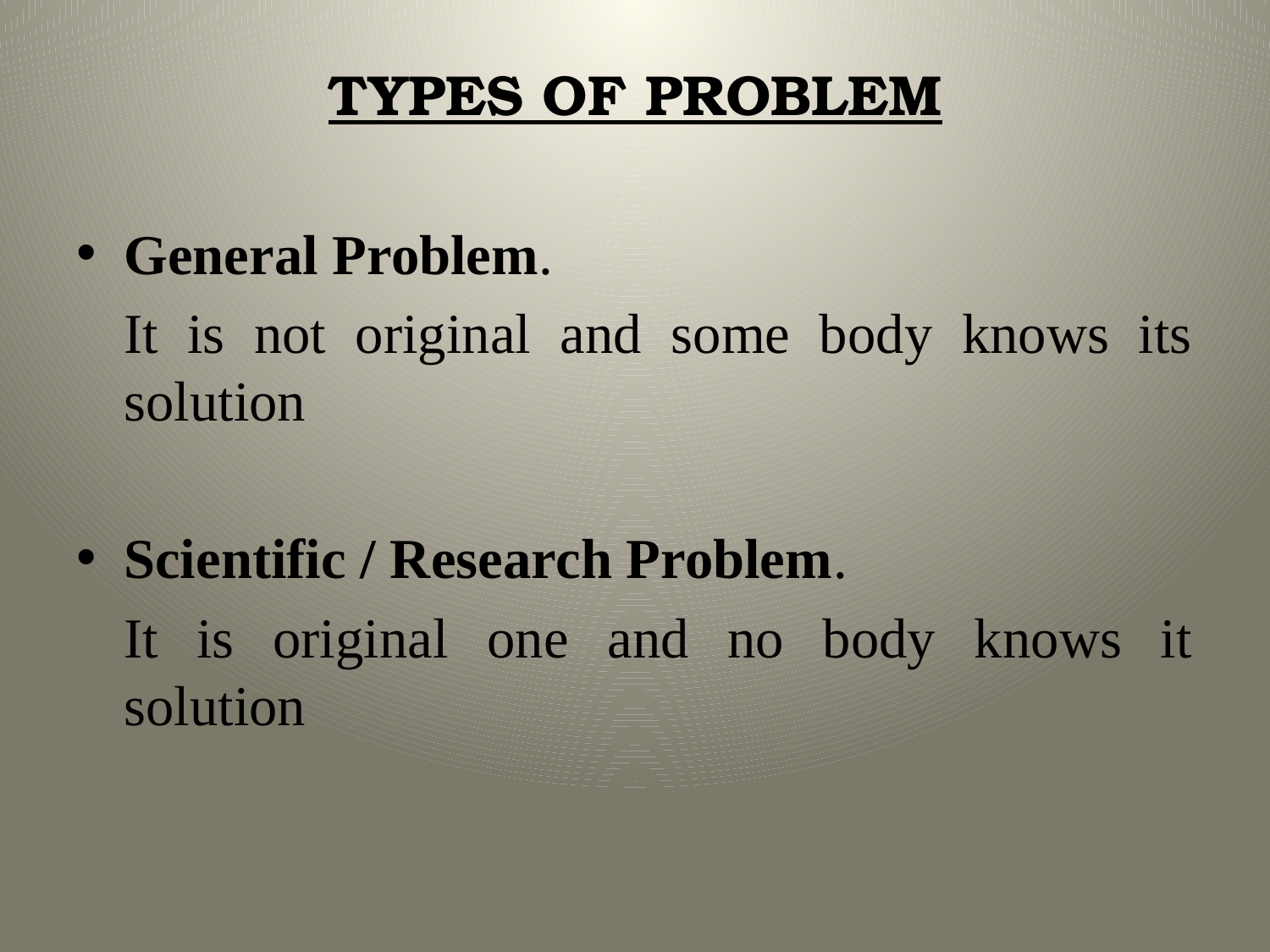

# TYPES OF PROBLEM
General Problem.
	It is not original and some body knows its solution

Scientific / Research Problem.
	It is original one and no body knows it solution